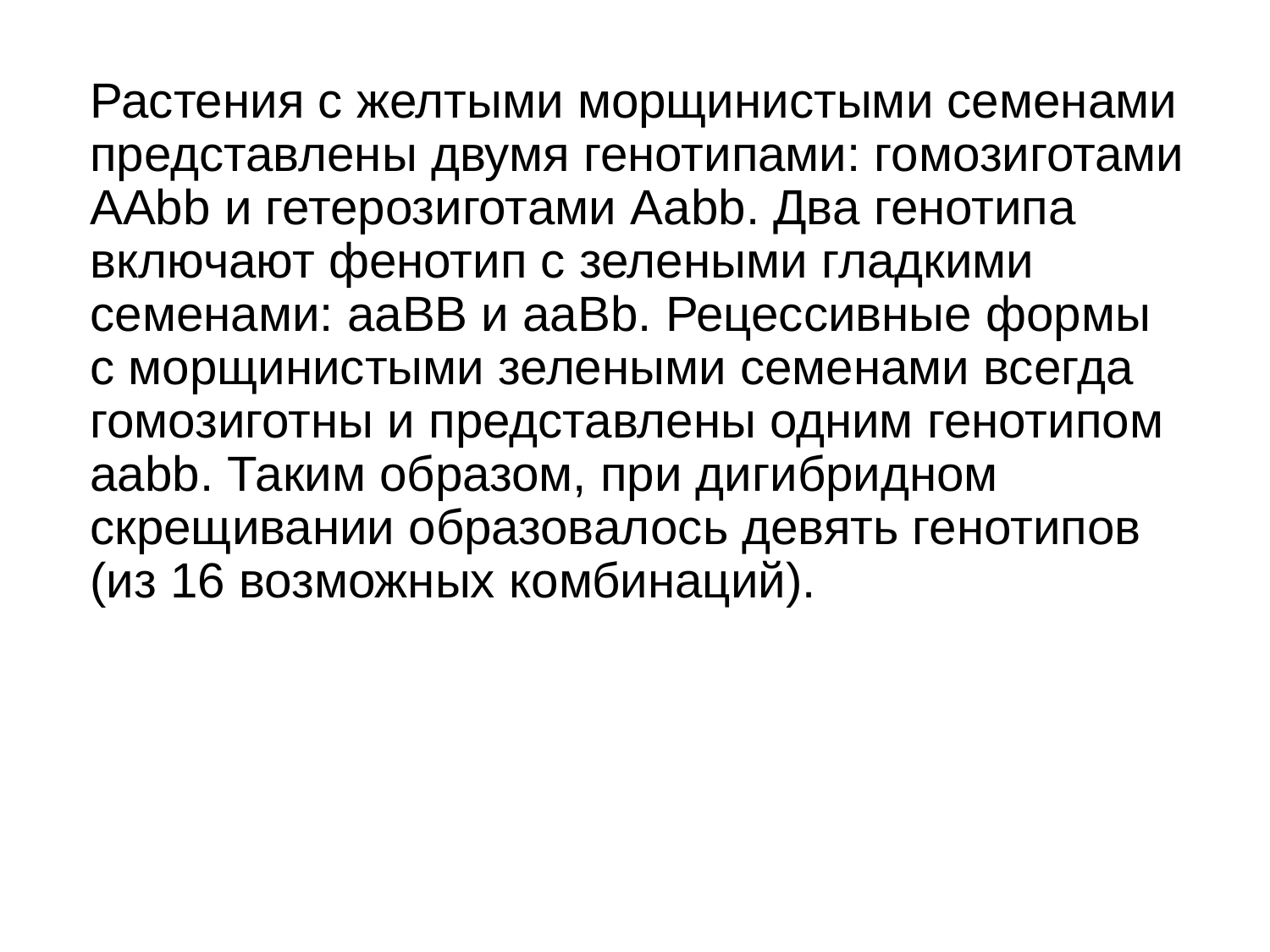

Растения с желтыми морщинистыми семенами представлены двумя генотипами: гомозиготами АAbb и гетерозиготами Ааbb. Два генотипа включают фенотип с зелеными гладкими семенами: ааВВ и ааВb. Рецессивные формы с морщинистыми зелеными семенами всегда гомозиготны и представлены одним генотипом ааbb. Таким образом, при дигибридном скрещивании образовалось девять генотипов (из 16 возможных комбинаций).